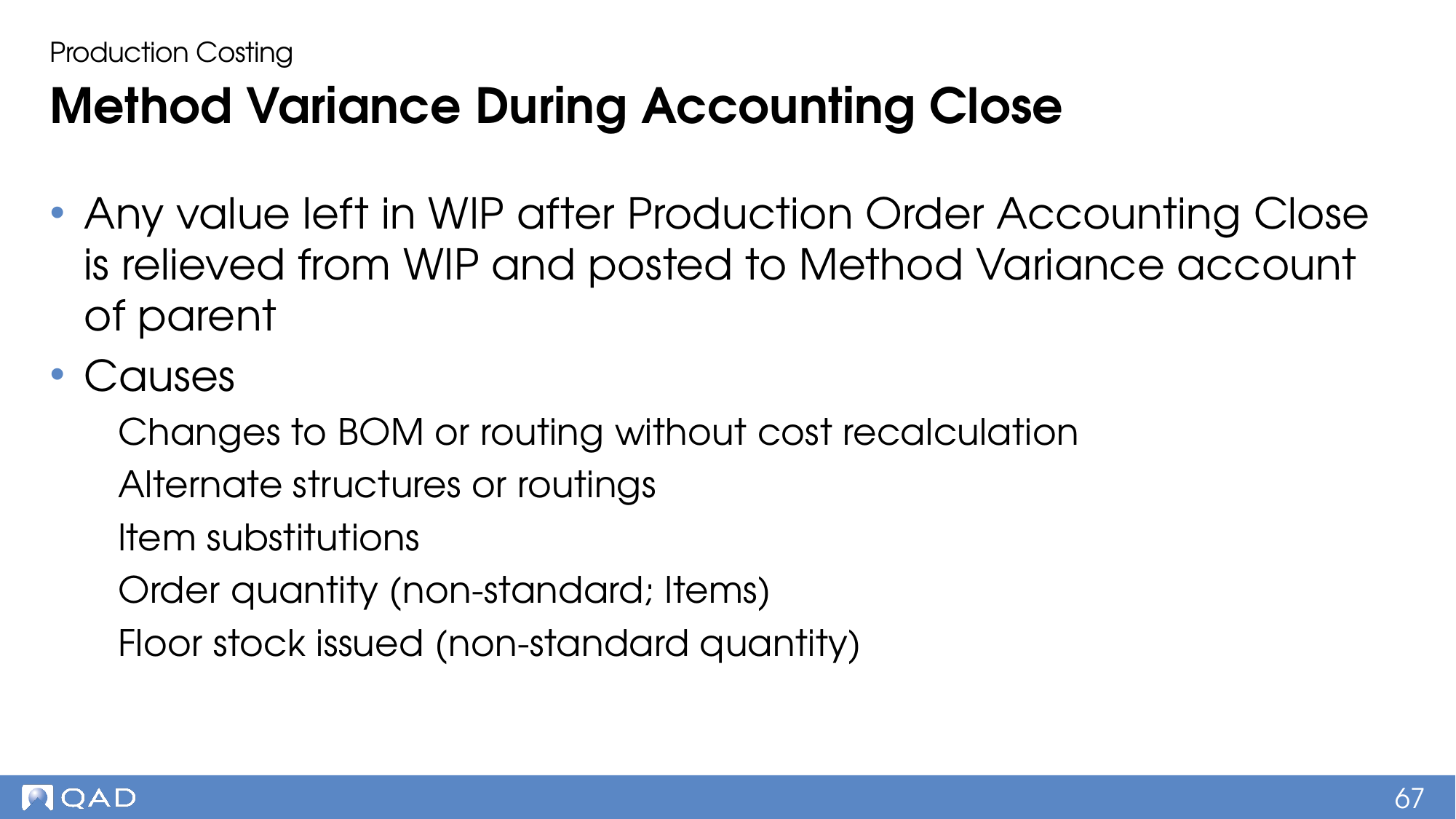

Production Costing
# Method Variance During Accounting Close
Any value left in WIP after Production Order Accounting Close is relieved from WIP and posted to Method Variance account of parent
Causes
Changes to BOM or routing without cost recalculation
Alternate structures or routings
Item substitutions
Order quantity (non-standard; Items)
Floor stock issued (non-standard quantity)

67